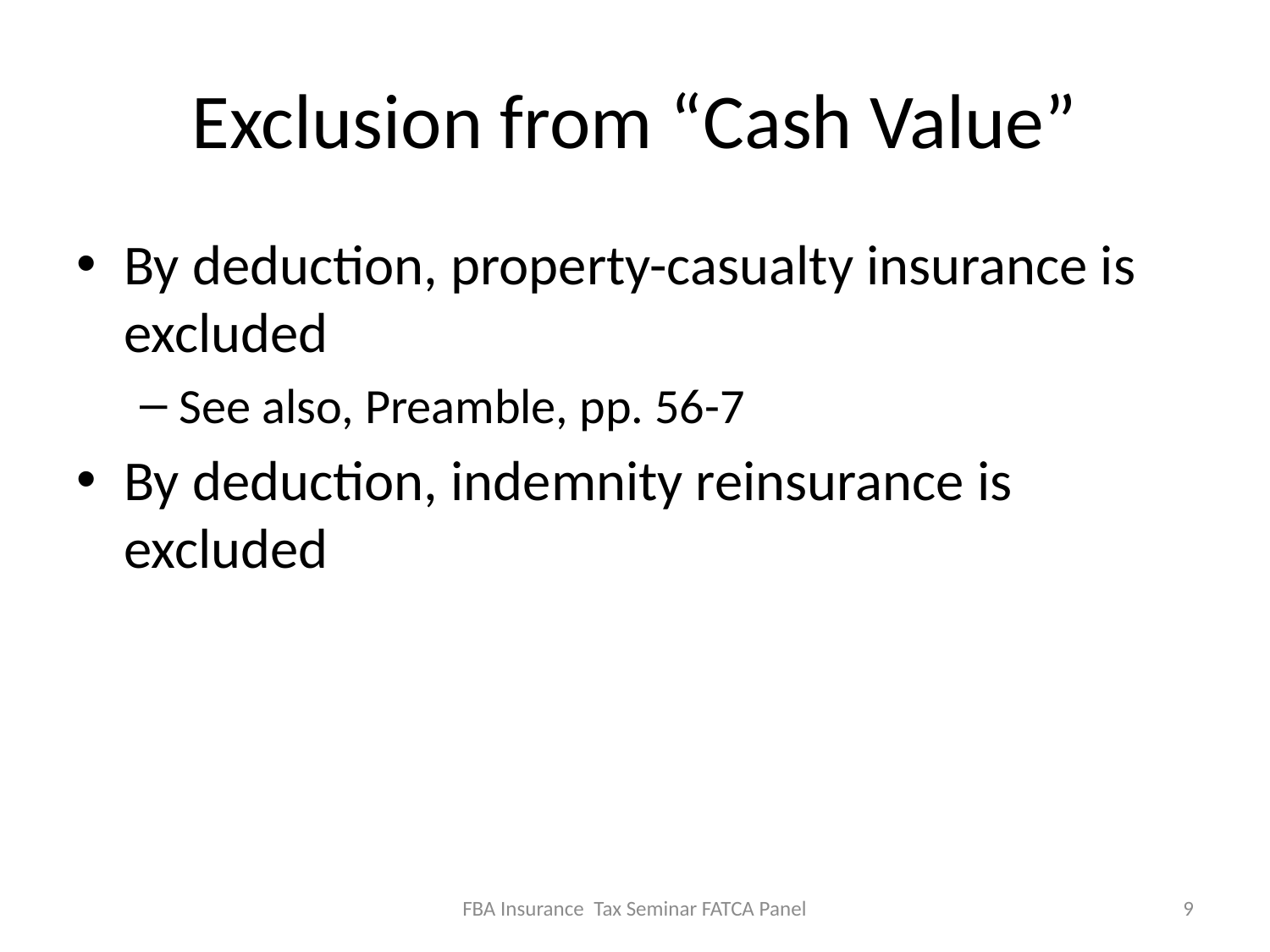

# Exclusion from “Cash Value”
By deduction, property-casualty insurance is excluded
See also, Preamble, pp. 56-7
By deduction, indemnity reinsurance is excluded
FBA Insurance  Tax Seminar FATCA Panel
9